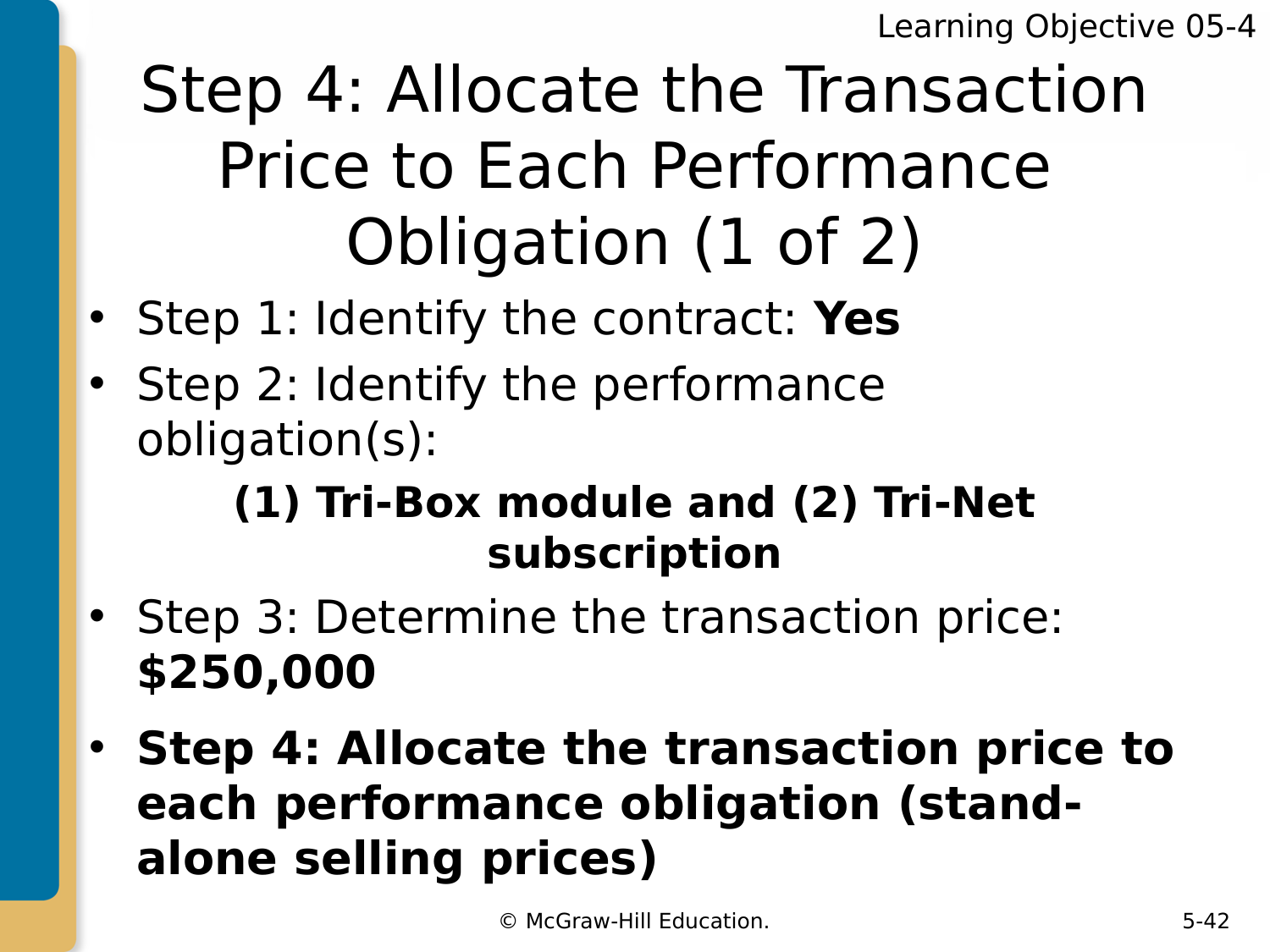

Learning Objective 05-4
# Step 4: Allocate the Transaction Price to Each Performance Obligation (1 of 2)
Step 1: Identify the contract: Yes
Step 2: Identify the performance obligation(s):
(1) Tri-Box module and (2) Tri-Net subscription
Step 3: Determine the transaction price: $250,000
Step 4: Allocate the transaction price to each performance obligation (stand-alone selling prices)